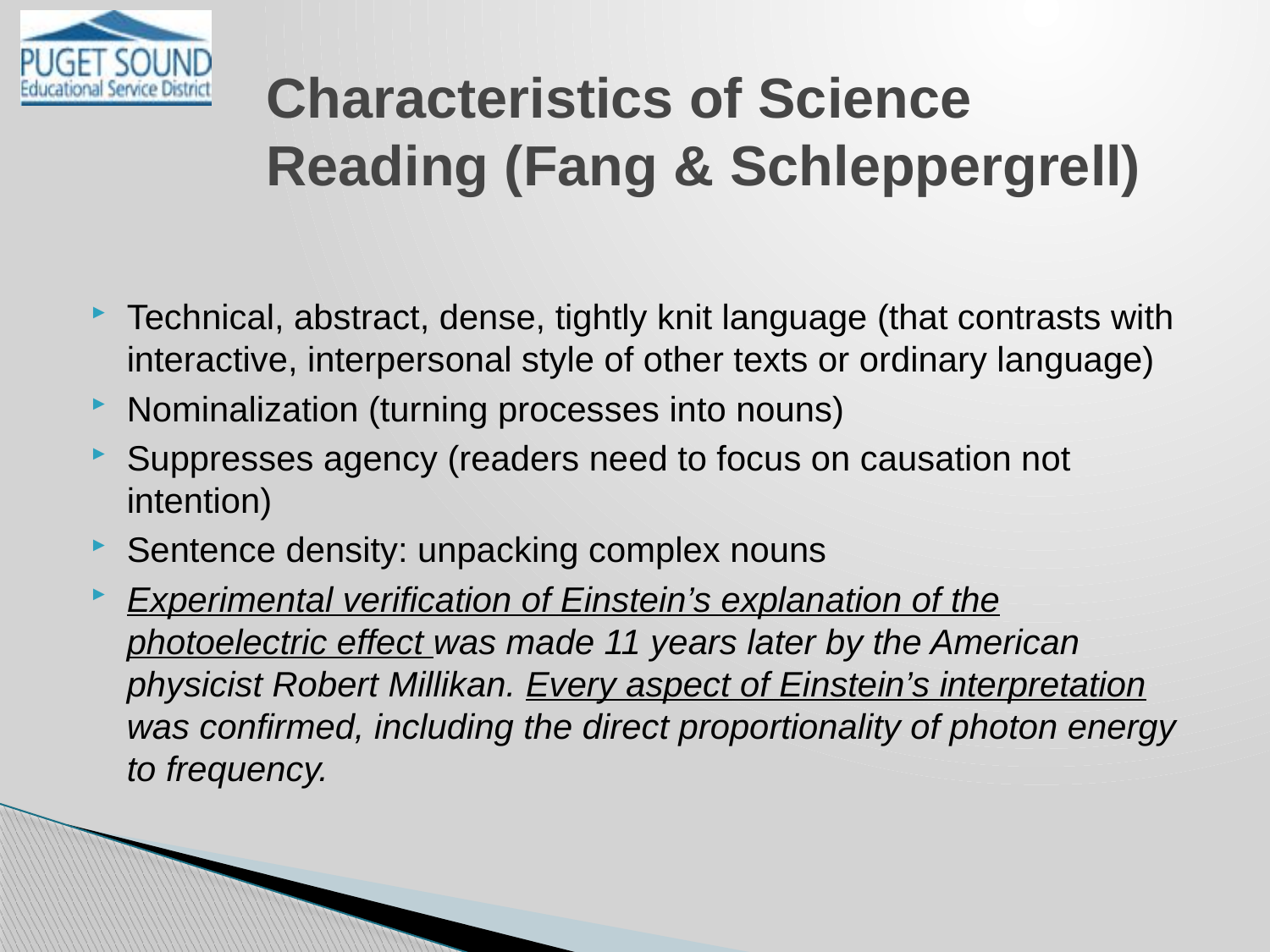

# Characteristics of Science Reading (Fang & Schleppergrell)
Technical, abstract, dense, tightly knit language (that contrasts with interactive, interpersonal style of other texts or ordinary language)
Nominalization (turning processes into nouns)
Suppresses agency (readers need to focus on causation not intention)
Sentence density: unpacking complex nouns
Experimental verification of Einstein’s explanation of the photoelectric effect was made 11 years later by the American physicist Robert Millikan. Every aspect of Einstein’s interpretation was confirmed, including the direct proportionality of photon energy to frequency.